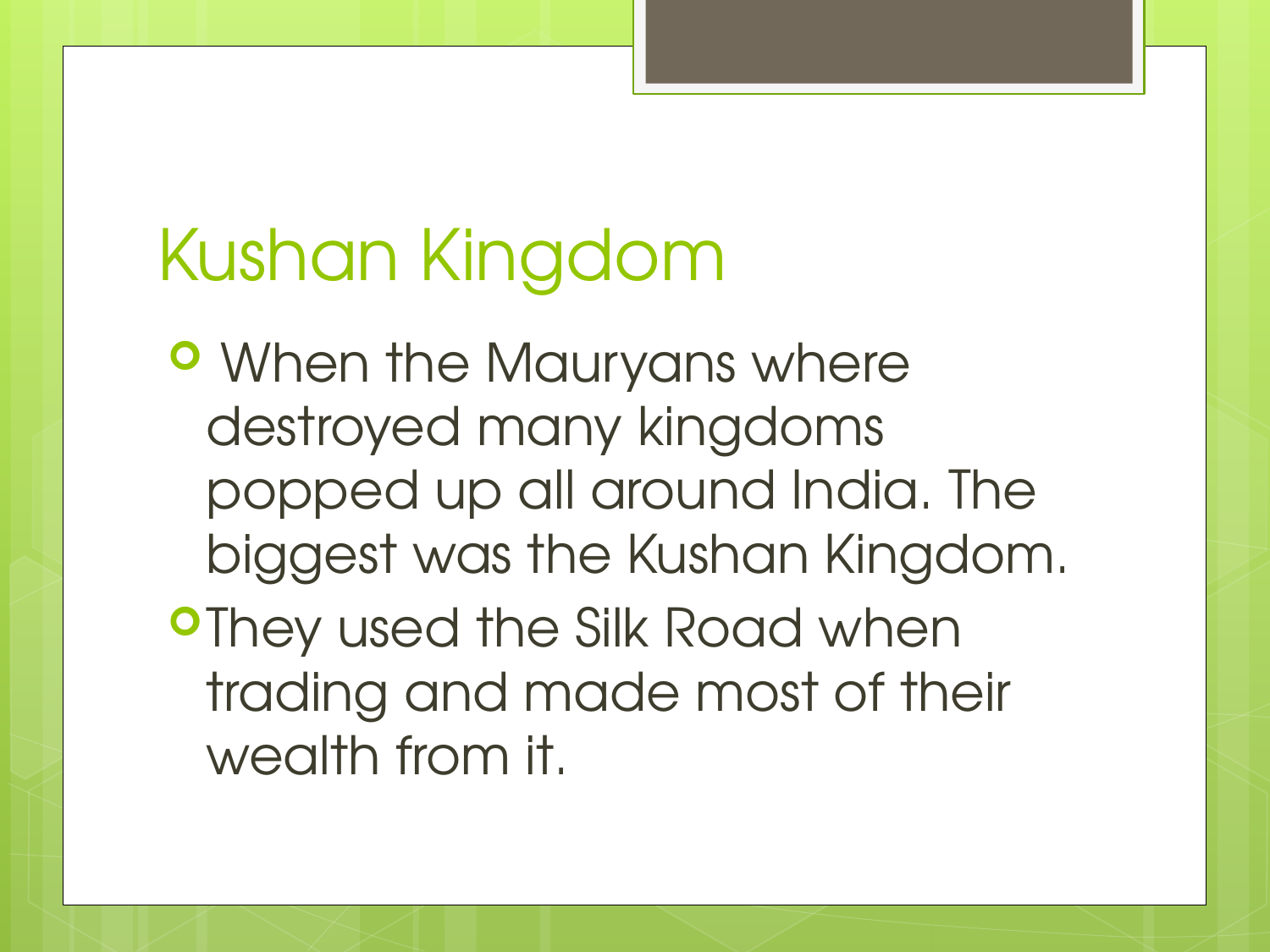

# Kushan Kingdom
 When the Mauryans where destroyed many kingdoms popped up all around India. The biggest was the Kushan Kingdom.
They used the Silk Road when trading and made most of their wealth from it.